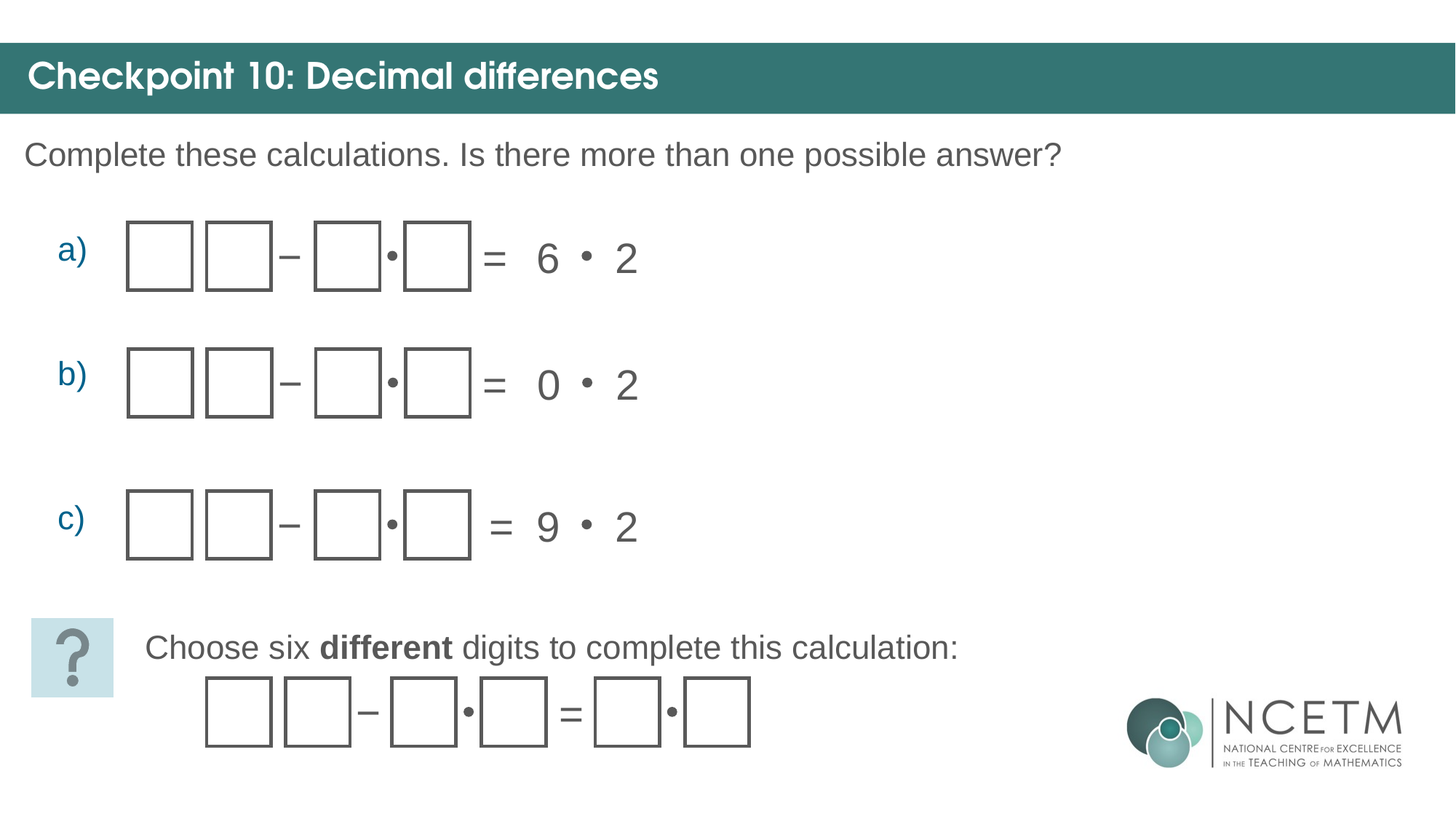

Checkpoint 10: Decimal differences

Complete these calculations. Is there more than one possible answer?
−

=
6
2

a)
b)
−

=
0
2

−

=
9
2

c)

Choose six different digits to complete this calculation:
−

=